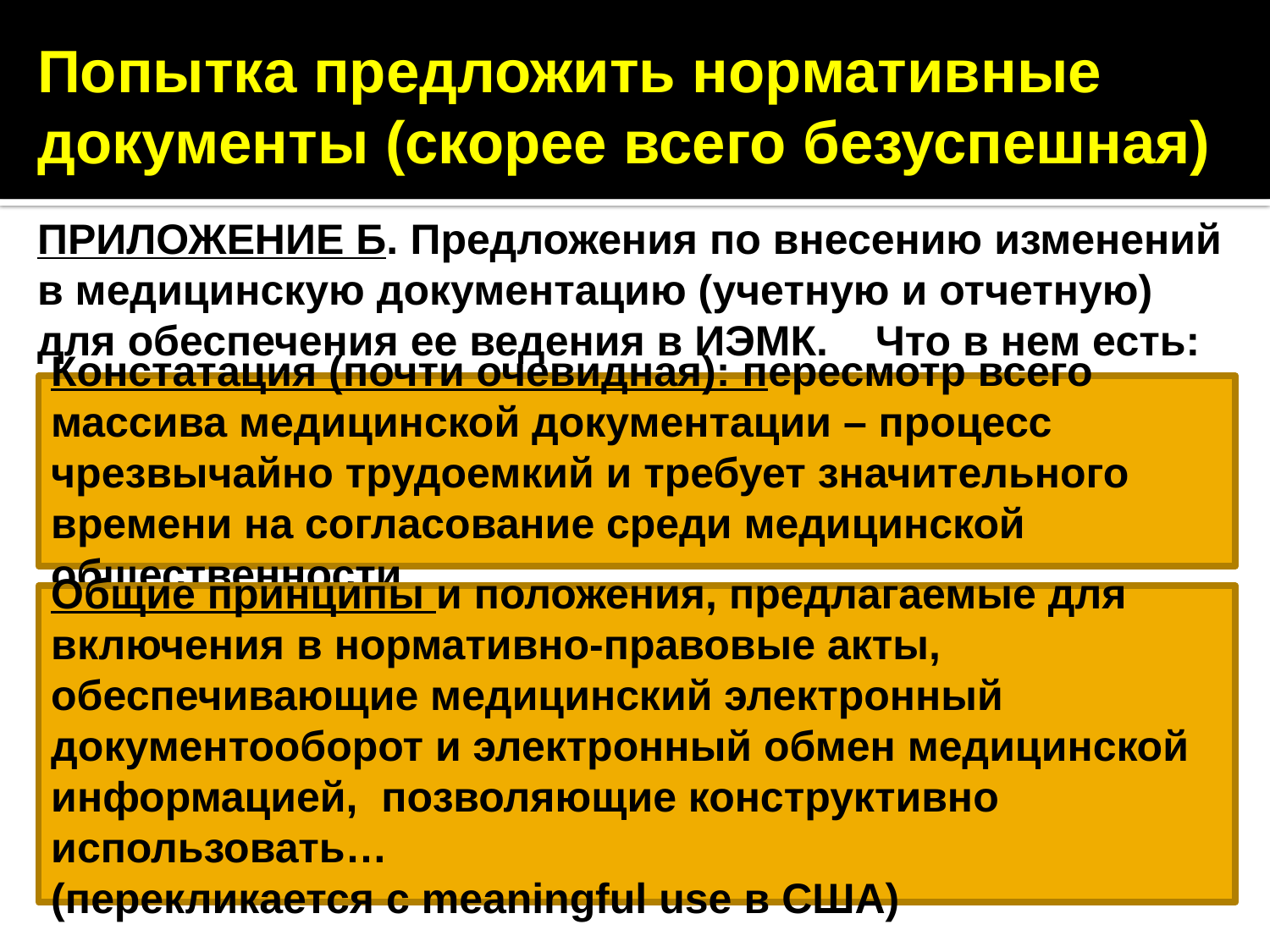

Попытка предложить нормативные документы (скорее всего безуспешная)
Приложение Б. Предложения по внесению изменений в медицинскую документацию (учетную и отчетную) для обеспечения ее ведения в ИЭМК.    Что в нем есть:
Констатация (почти очевидная): пересмотр всего массива медицинской документации – процесс чрезвычайно трудоемкий и требует значительного времени на согласование среди медицинской общественности.
Общие принципы и положения, предлагаемые для включения в нормативно-правовые акты, обеспечивающие медицинский электронный документооборот и электронный обмен медицинской информацией,  позволяющие конструктивно  использовать…
(перекликается с meaningful use в США)